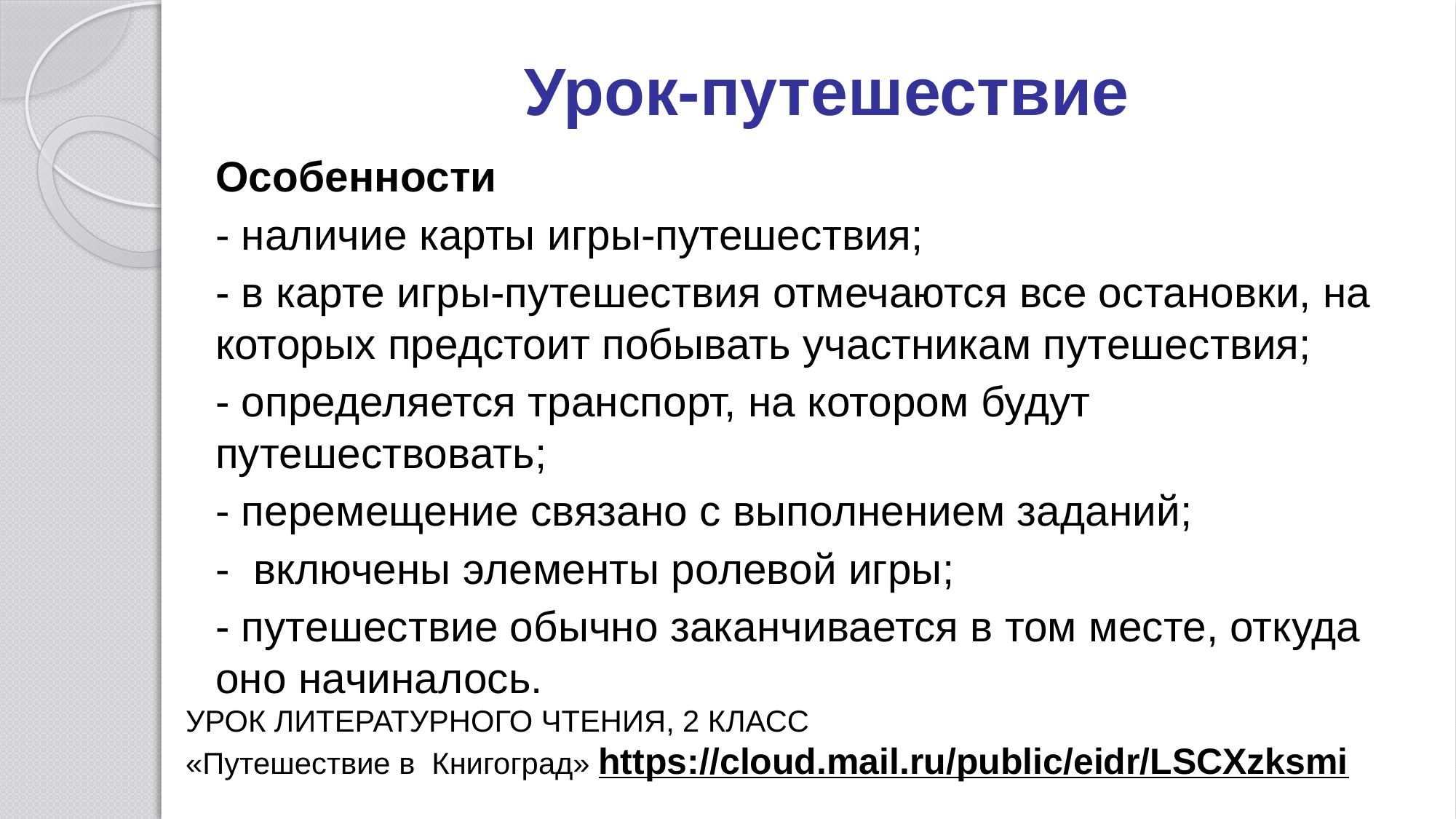

# Урок-путешествие
Особенности
- наличие карты игры-путешествия;
- в карте игры-путешествия отмечаются все остановки, на которых предстоит побывать участникам путешествия;
- определяется транспорт, на котором будут путешествовать;
- перемещение связано с выполнением заданий;
-  включены элементы ролевой игры;
- путешествие обычно заканчивается в том месте, откуда оно начиналось.

УРОК ЛИТЕРАТУРНОГО ЧТЕНИЯ, 2 КЛАСС
«Путешествие в  Книгоград» https://cloud.mail.ru/public/eidr/LSCXzksmi